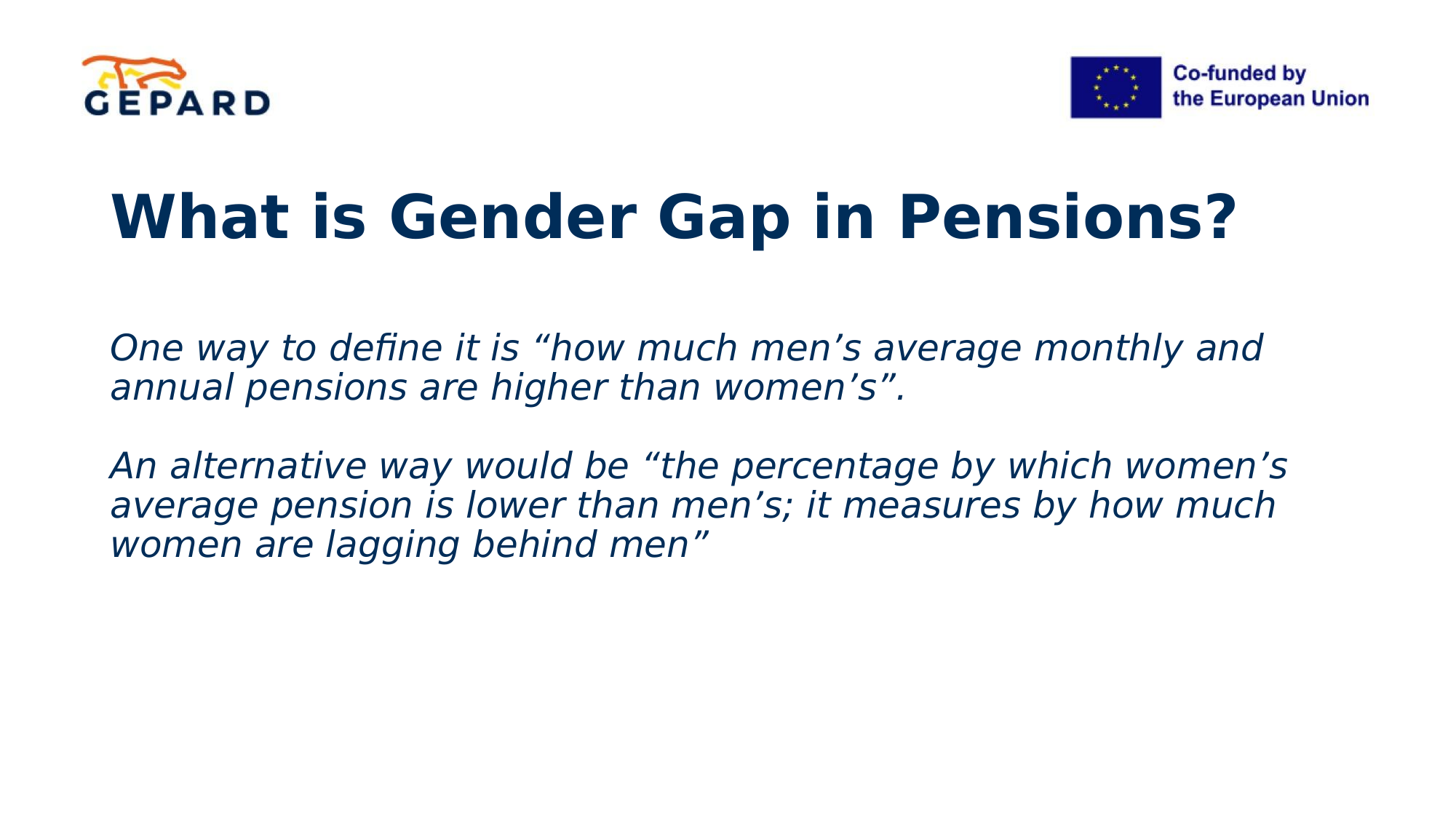

# What is Gender Gap in Pensions?
One way to define it is “how much men’s average monthly and annual pensions are higher than women’s”.

An alternative way would be “the percentage by which women’s
average pension is lower than men’s; it measures by how much women are lagging behind men”